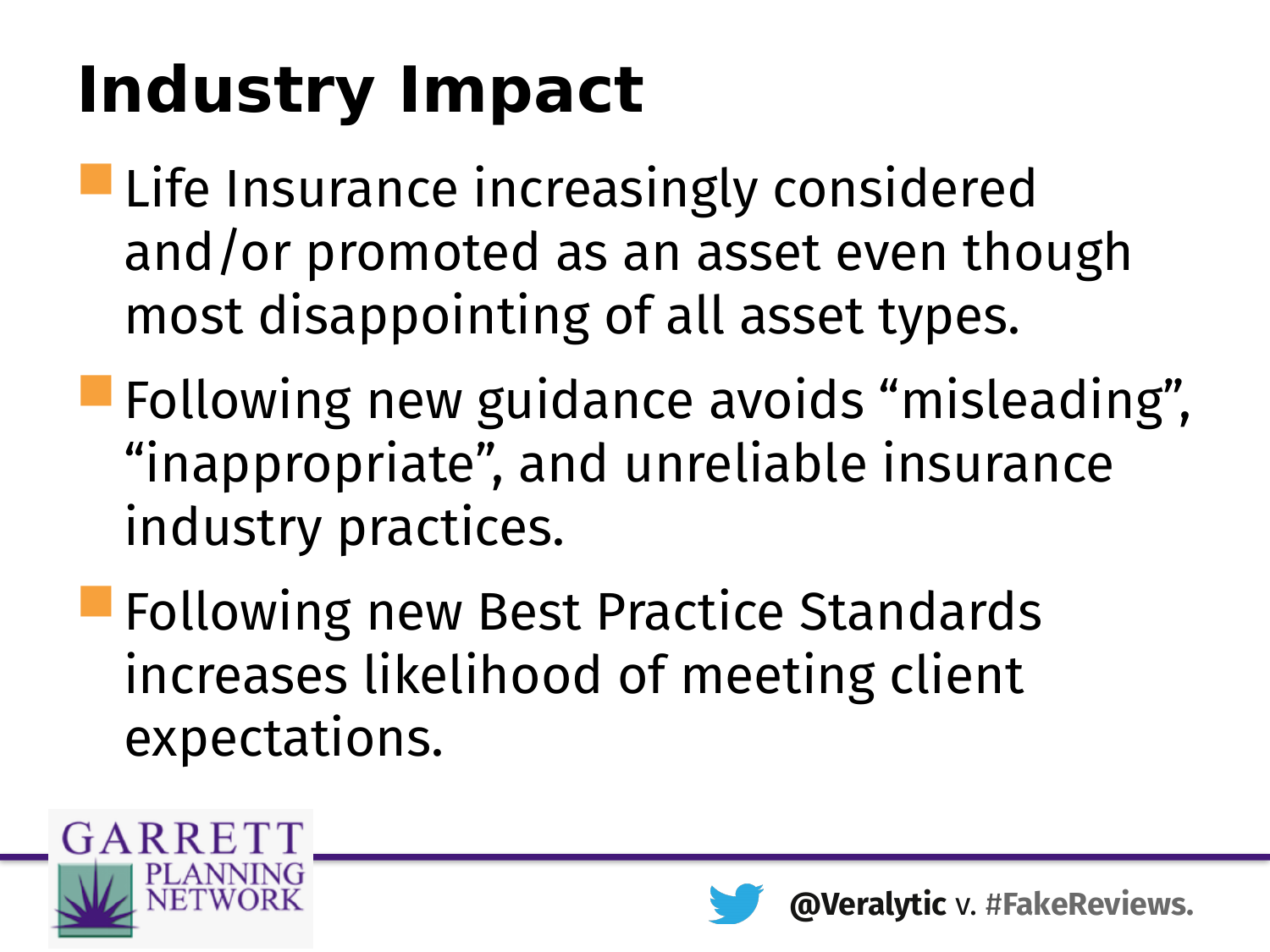

# Industry Impact
Life Insurance increasingly considered and/or promoted as an asset even though most disappointing of all asset types.
Following new guidance avoids “misleading”, “inappropriate”, and unreliable insurance industry practices.
Following new Best Practice Standards increases likelihood of meeting client expectations.